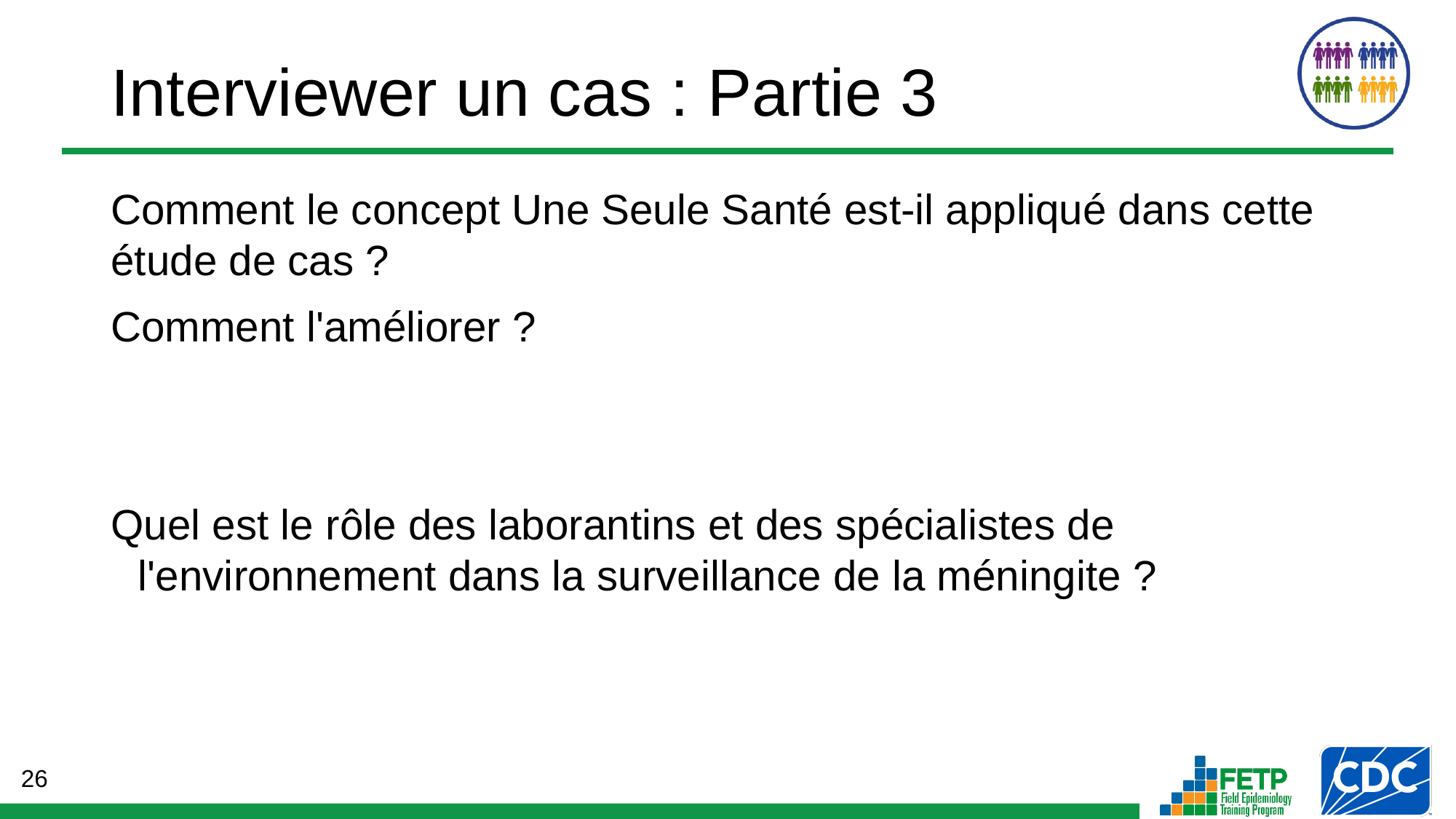

# Interviewer un cas : Partie 3
Comment le concept Une Seule Santé est-il appliqué dans cette étude de cas ?
Comment l'améliorer ?

Quel est le rôle des laborantins et des spécialistes de l'environnement dans la surveillance de la méningite ?